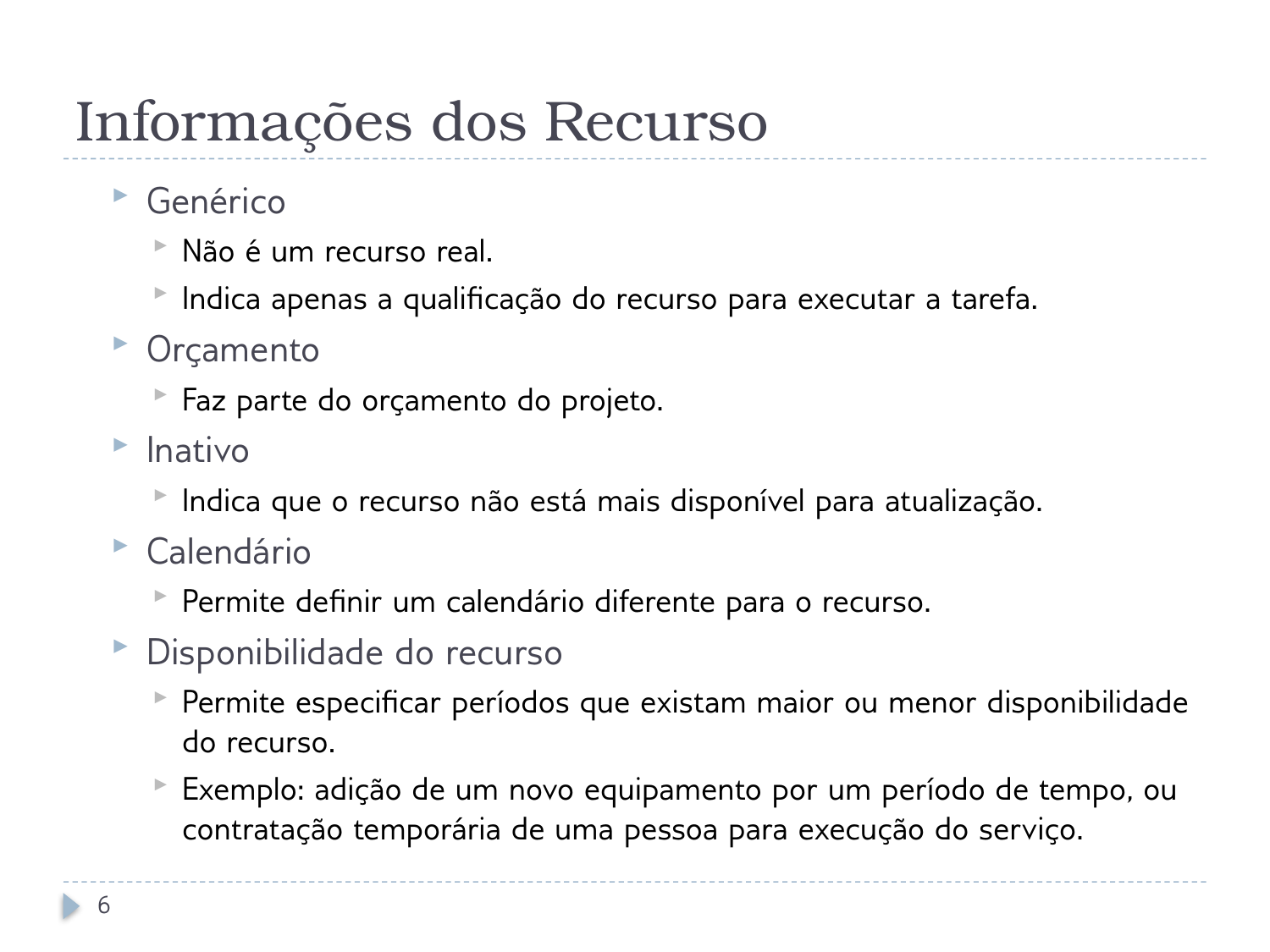

# Informações dos Recurso
Genérico
Não é um recurso real.
Indica apenas a qualificação do recurso para executar a tarefa.
Orçamento
Faz parte do orçamento do projeto.
Inativo
Indica que o recurso não está mais disponível para atualização.
Calendário
Permite definir um calendário diferente para o recurso.
Disponibilidade do recurso
Permite especificar períodos que existam maior ou menor disponibilidade do recurso.
Exemplo: adição de um novo equipamento por um período de tempo, ou contratação temporária de uma pessoa para execução do serviço.
6